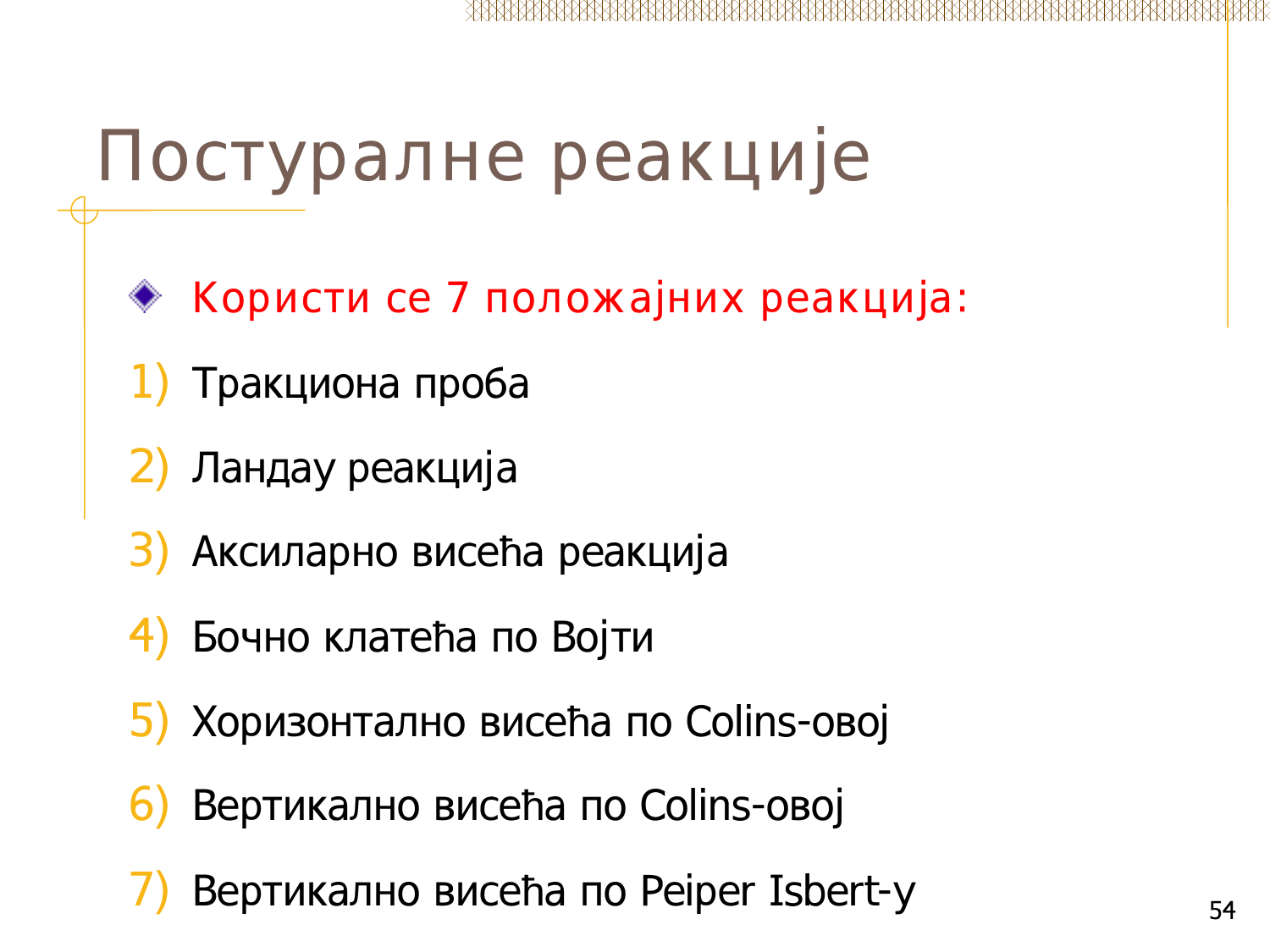

# Постуралне реакције
Користи се 7 положајних реакција:
Тракциона проба
Ландау реакција
Аксиларно висећа реакција
Бочно клатећа по Војти
Хоризонтално висећа по Colins-овој
Вертикално висећа по Colins-овој
Вертикално висећа по Peiper Isbert-у

54